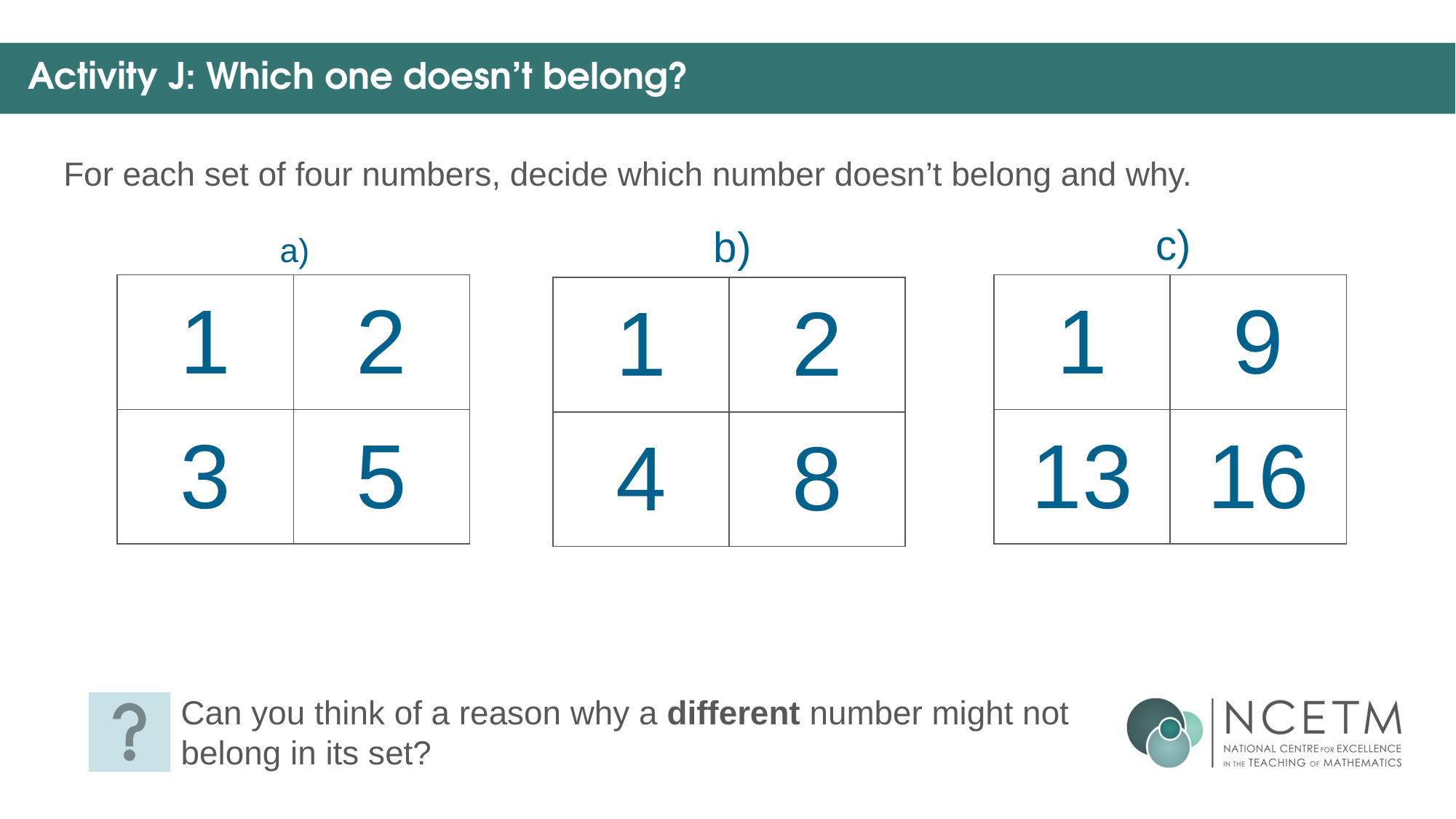

Activity J: Which one doesn’t belong?
For each set of four numbers, decide which number doesn’t belong and why.
c)
a)
b)
| 1 | 2 |
| --- | --- |
| 3 | 5 |
| 1 | 9 |
| --- | --- |
| 13 | 16 |
| 1 | 2 |
| --- | --- |
| 4 | 8 |
Can you think of a reason why a different number might not belong in its set?